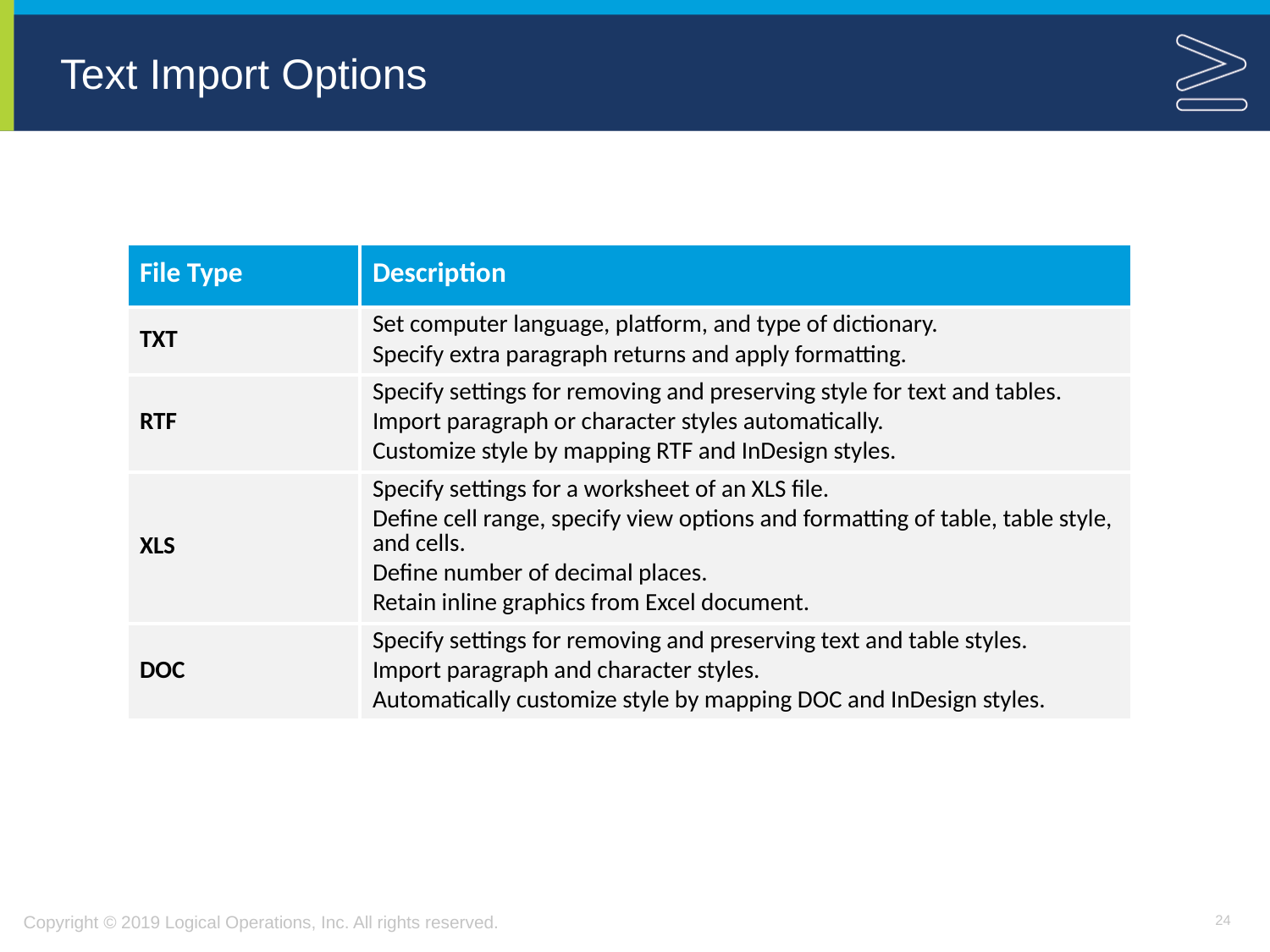

# Text Import Options
| File Type | Description |
| --- | --- |
| TXT | Set computer language, platform, and type of dictionary. Specify extra paragraph returns and apply formatting. |
| RTF | Specify settings for removing and preserving style for text and tables. Import paragraph or character styles automatically. Customize style by mapping RTF and InDesign styles. |
| XLS | Specify settings for a worksheet of an XLS file. Define cell range, specify view options and formatting of table, table style, and cells. Define number of decimal places. Retain inline graphics from Excel document. |
| DOC | Specify settings for removing and preserving text and table styles. Import paragraph and character styles. Automatically customize style by mapping DOC and InDesign styles. |
24